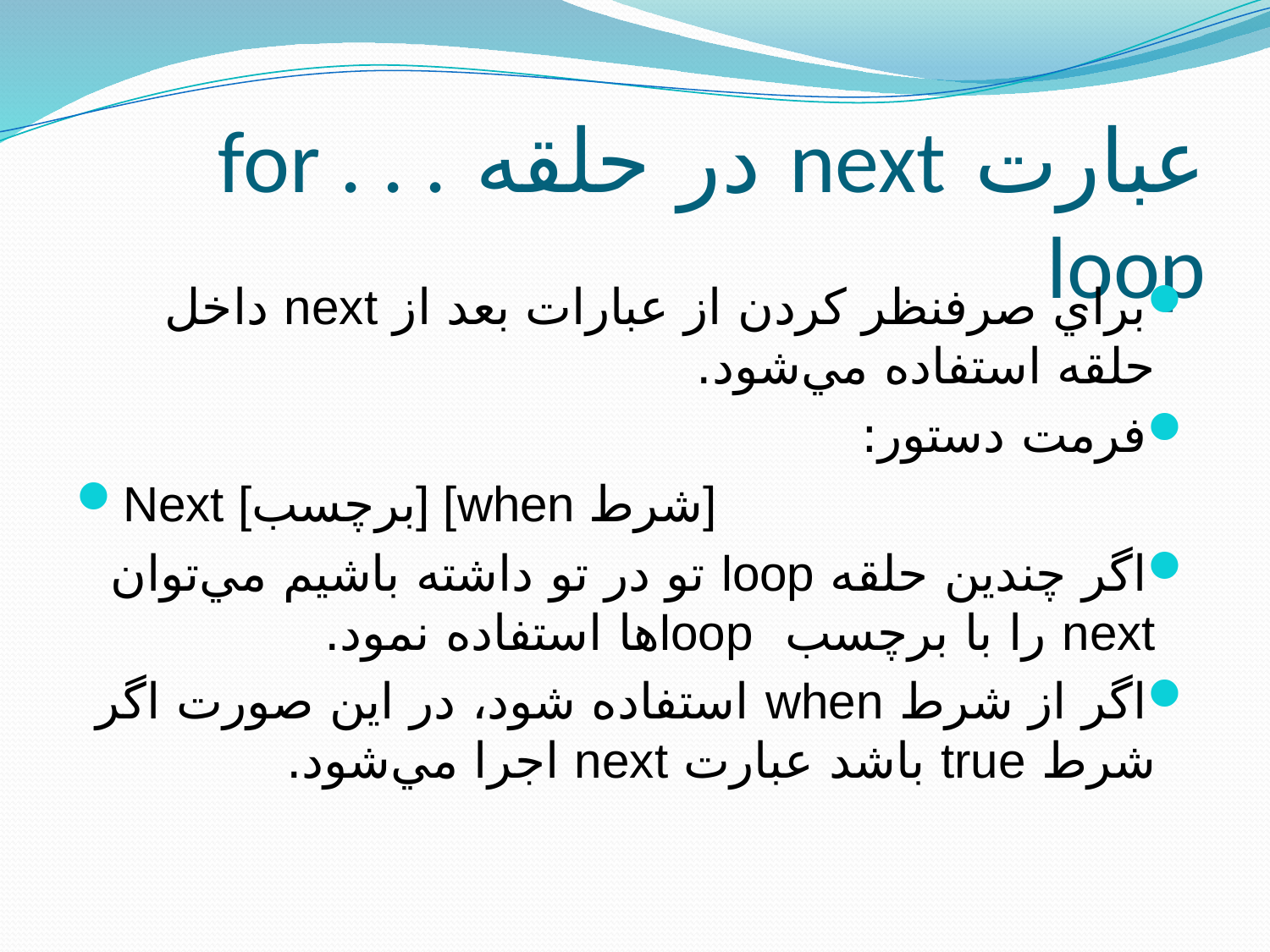

# عبارت next در حلقه for . . . loop
براي صرفنظر کردن از عبارات بعد از next داخل حلقه استفاده مي‌شود.
فرمت دستور:
Next [برچسب] [when شرط]
اگر چندين حلقه loop تو در تو داشته باشيم مي‌توان next را با برچسب  loopها استفاده نمود.
اگر از شرط when استفاده شود، در اين صورت اگر شرط true باشد عبارت next اجرا مي‌شود.